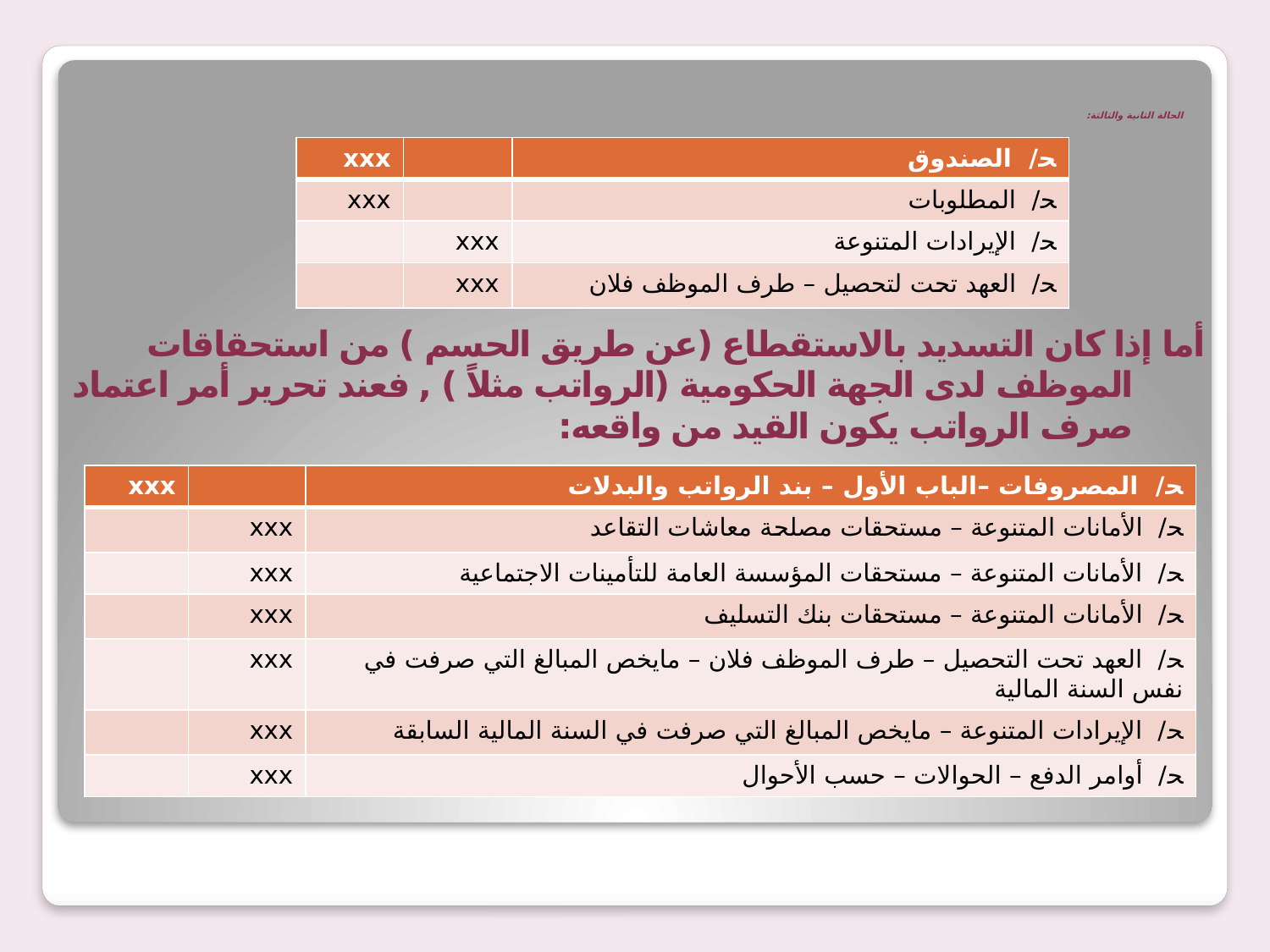

# الحالة الثانية والثالثة:
| xxx |  | ﺤ/ الصندوق |
| --- | --- | --- |
| xxx |  | ﺤ/ المطلوبات |
|  | xxx | ﺤ/ الإيرادات المتنوعة |
|  | xxx | ﺤ/ العهد تحت لتحصيل – طرف الموظف فلان |
أما إذا كان التسديد بالاستقطاع (عن طريق الحسم ) من استحقاقات الموظف لدى الجهة الحكومية (الرواتب مثلاً ) , فعند تحرير أمر اعتماد صرف الرواتب يكون القيد من واقعه:

| xxx |  | ﺤ/ المصروفات –الباب الأول – بند الرواتب والبدلات |
| --- | --- | --- |
|  | xxx | ﺤ/ الأمانات المتنوعة – مستحقات مصلحة معاشات التقاعد |
|  | xxx | ﺤ/ الأمانات المتنوعة – مستحقات المؤسسة العامة للتأمينات الاجتماعية |
|  | xxx | ﺤ/ الأمانات المتنوعة – مستحقات بنك التسليف |
|  | xxx | ﺤ/ العهد تحت التحصيل – طرف الموظف فلان – مايخص المبالغ التي صرفت في نفس السنة المالية |
|  | xxx | ﺤ/ الإيرادات المتنوعة – مايخص المبالغ التي صرفت في السنة المالية السابقة |
|  | xxx | ﺤ/ أوامر الدفع – الحوالات – حسب الأحوال |